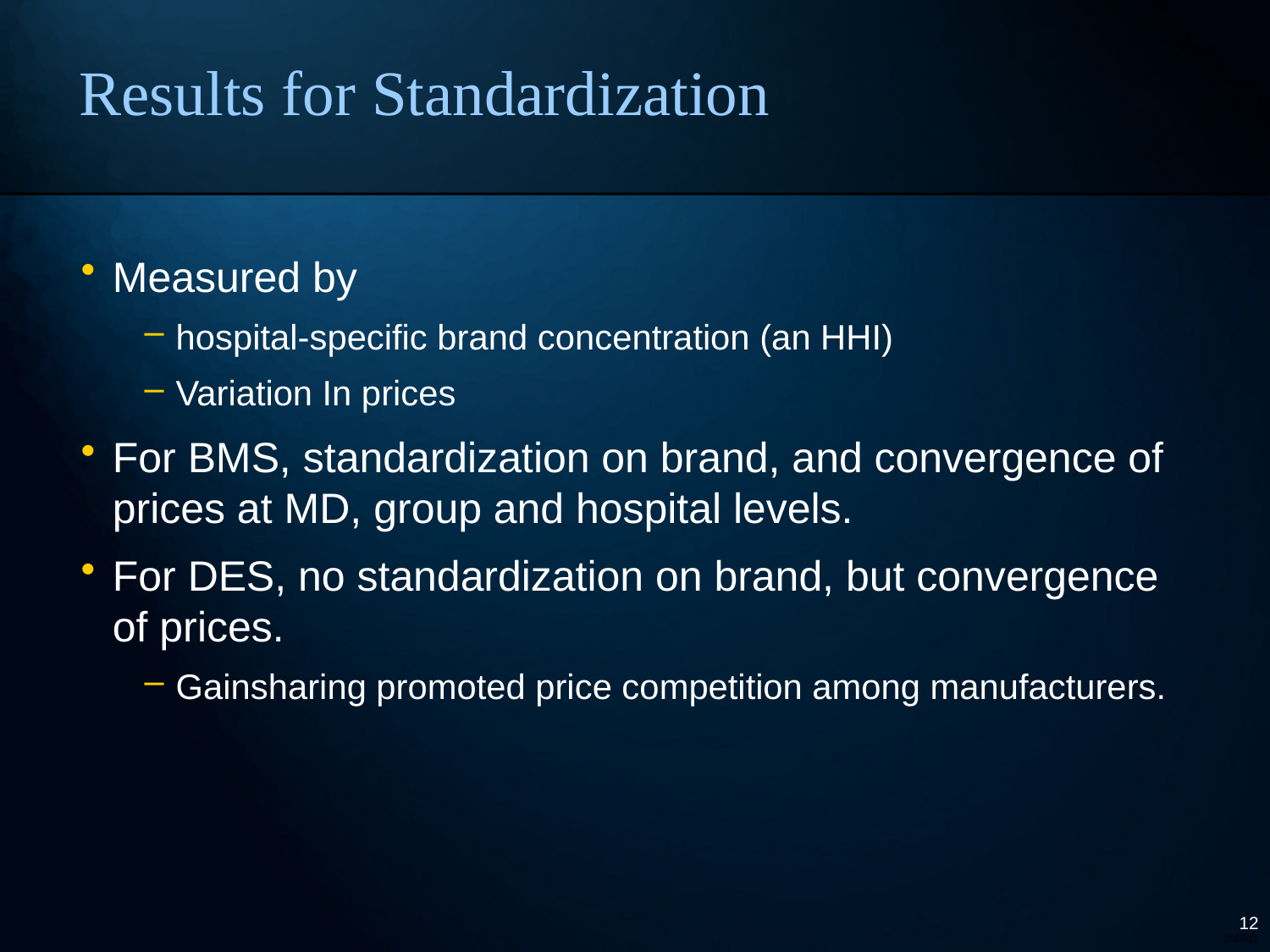

# Results for Standardization
Measured by
hospital-specific brand concentration (an HHI)
Variation In prices
For BMS, standardization on brand, and convergence of prices at MD, group and hospital levels.
For DES, no standardization on brand, but convergence of prices.
Gainsharing promoted price competition among manufacturers.